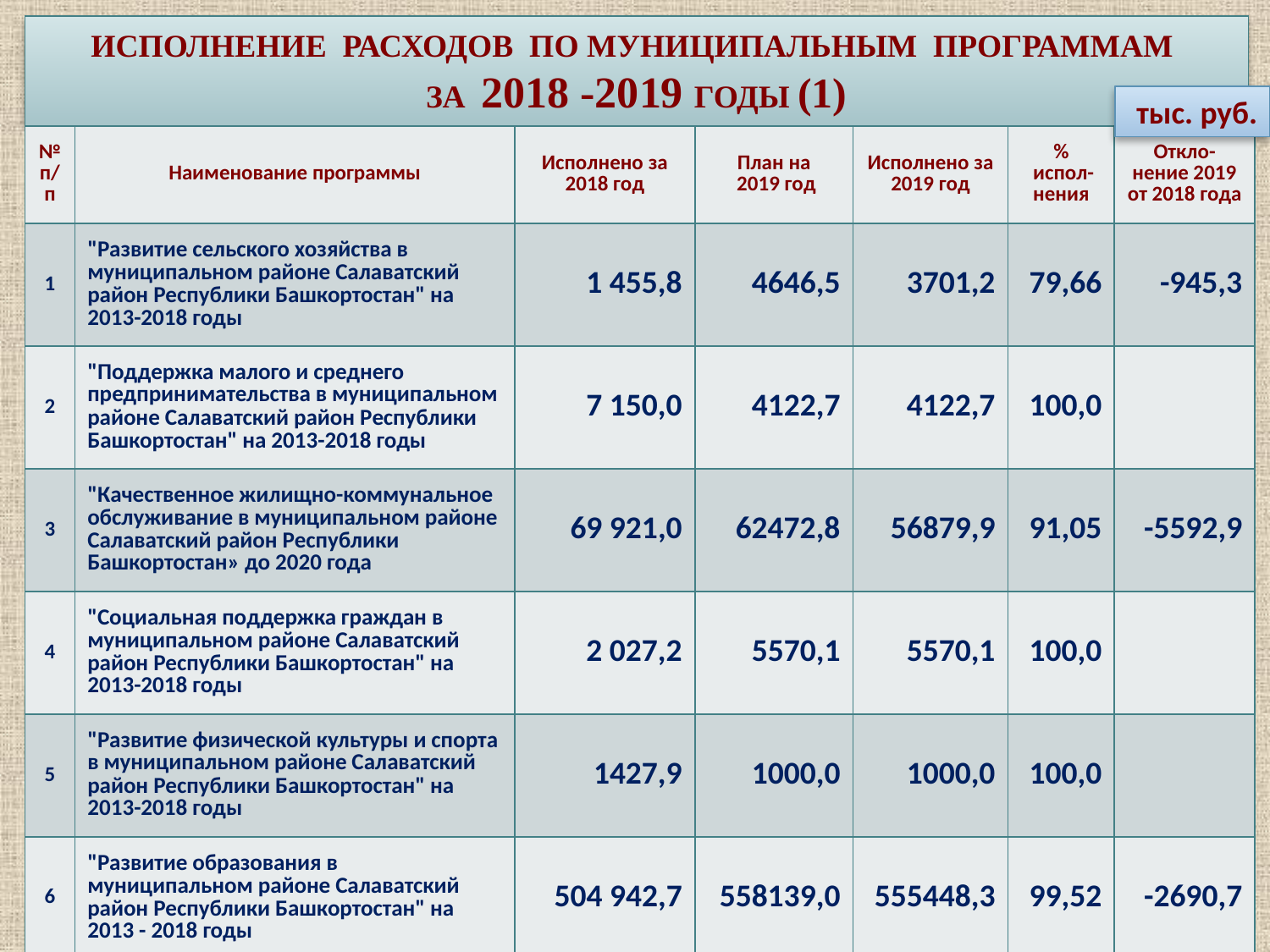

# ИСПОЛНЕНИЕ  РАСХОДОВ  ПО МУНИЦИПАЛЬНЫМ  ПРОГРАММАМ ЗА  2018 -2019 ГОДЫ (1)
тыс. руб.
| № п/п | Наименование программы | Исполнено за 2018 год | План на 2019 год | Исполнено за 2019 год | % испол-нения | Откло-нение 2019 от 2018 года |
| --- | --- | --- | --- | --- | --- | --- |
| 1 | "Развитие сельского хозяйства в муниципальном районе Салаватский район Республики Башкортостан" на 2013-2018 годы | 1 455,8 | 4646,5 | 3701,2 | 79,66 | -945,3 |
| 2 | "Поддержка малого и среднего предпринимательства в муниципальном районе Салаватский район Республики Башкортостан" на 2013-2018 годы | 7 150,0 | 4122,7 | 4122,7 | 100,0 |  |
| 3 | "Качественное жилищно-коммунальное обслуживание в муниципальном районе Салаватский район Республики Башкортостан» до 2020 года | 69 921,0 | 62472,8 | 56879,9 | 91,05 | -5592,9 |
| 4 | "Социальная поддержка граждан в муниципальном районе Салаватский район Республики Башкортостан" на 2013-2018 годы | 2 027,2 | 5570,1 | 5570,1 | 100,0 |  |
| 5 | "Развитие физической культуры и спорта в муниципальном районе Салаватский район Республики Башкортостан" на 2013-2018 годы | 1427,9 | 1000,0 | 1000,0 | 100,0 |  |
| 6 | "Развитие образования в муниципальном районе Салаватский район Республики Башкортостан" на 2013 - 2018 годы | 504 942,7 | 558139,0 | 555448,3 | 99,52 | -2690,7 |